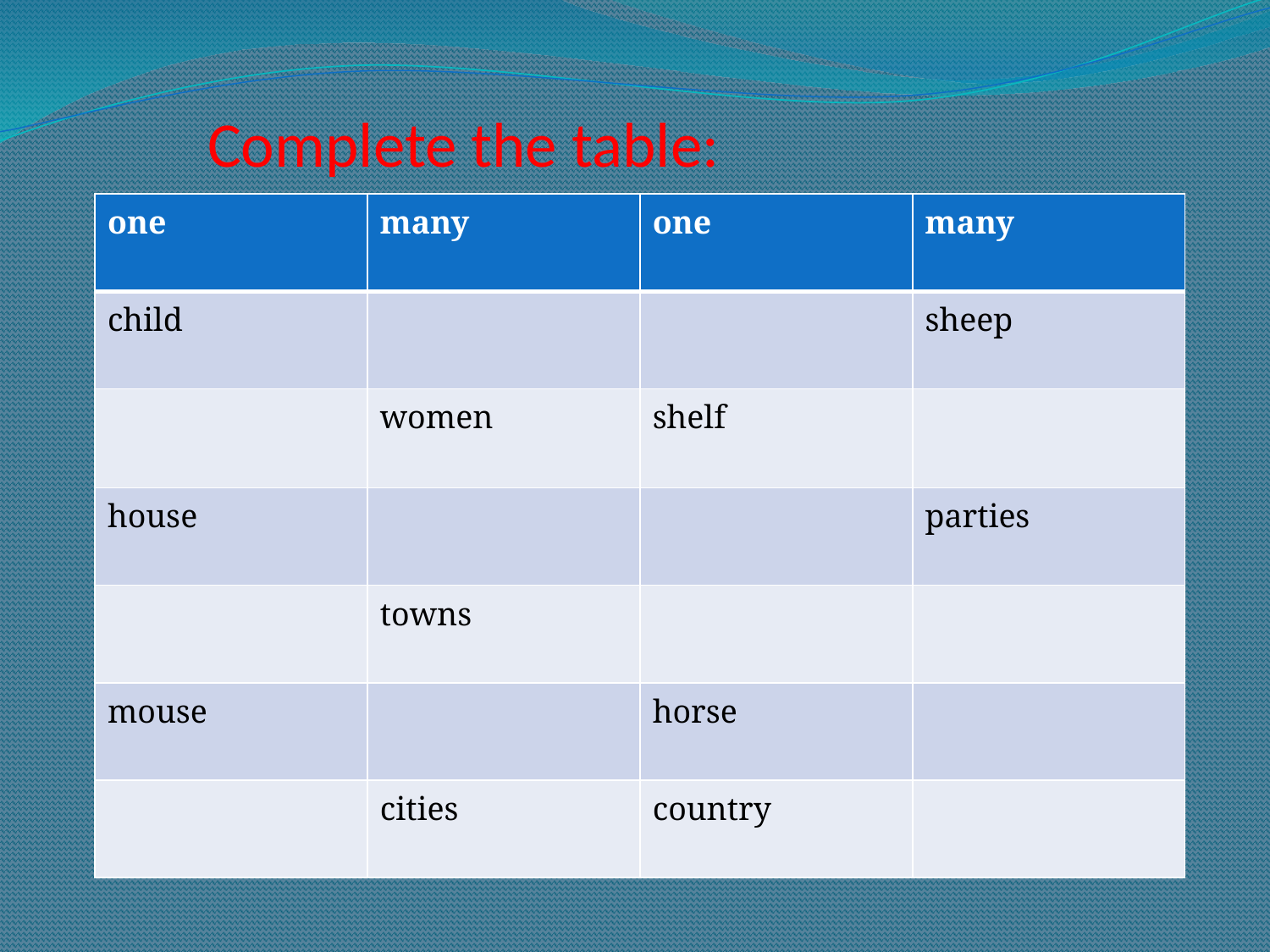

# Complete the table:
| one | many | one | many |
| --- | --- | --- | --- |
| child |  |  | sheep |
|  | women | shelf |  |
| house |  |  | parties |
|  | towns |  |  |
| mouse |  | horse |  |
|  | cities | country |  |